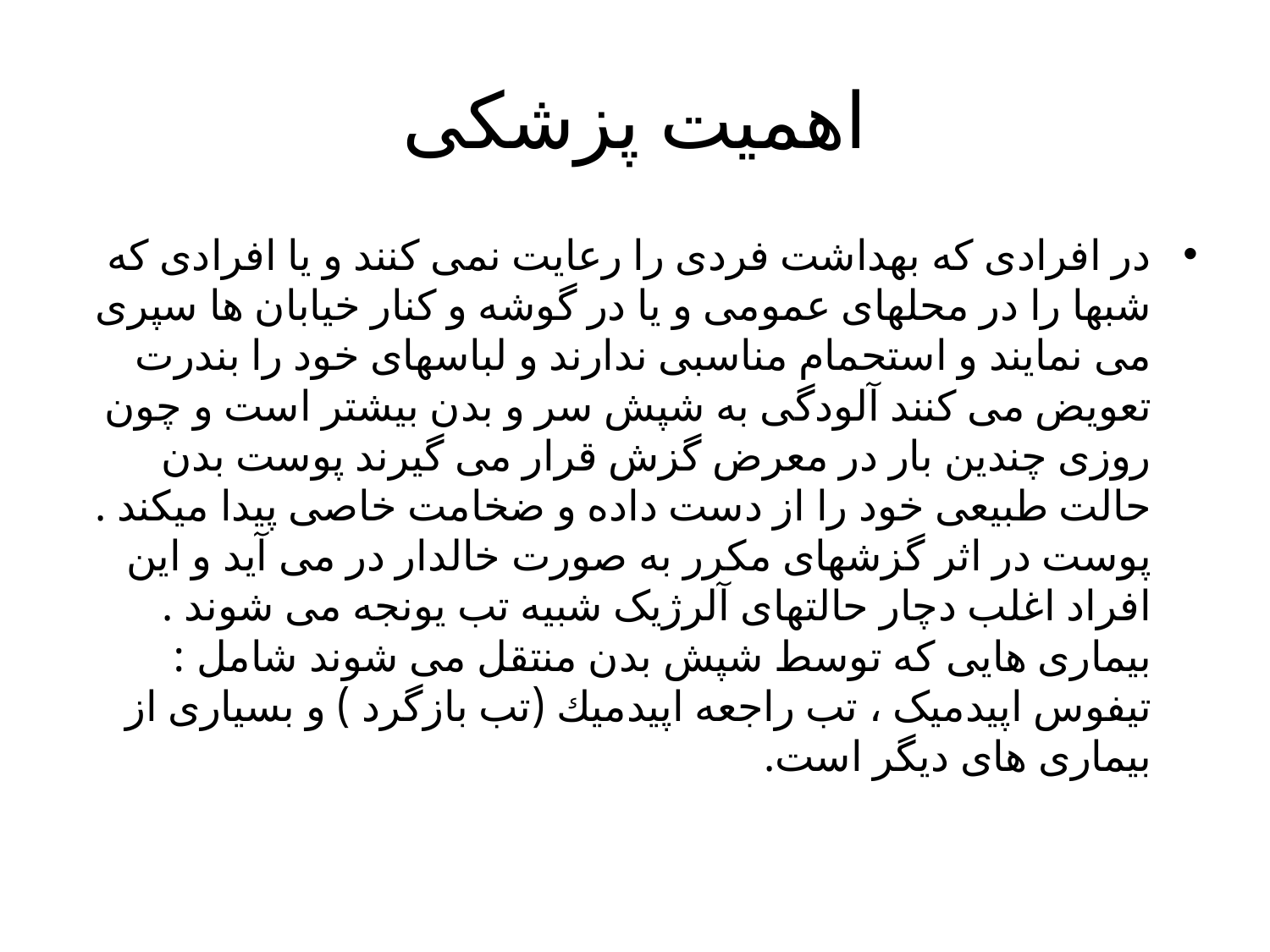

# اهمیت پزشکی
در افرادی که بهداشت فردی را رعایت نمی كنند و یا افرادی که شبها را در محلهای عمومی و یا در گوشه و کنار خیابان ها سپری می نمایند و استحمام مناسبی ندارند و لباسهای خود را بندرت تعویض می کنند آلودگی به شپش سر و بدن بیشتر است و چون روزی چندین بار در معرض گزش قرار می گیرند پوست بدن حالت طبیعی خود را از دست داده و ضخامت خاصی پیدا میکند . پوست در اثر گزشهای مکرر به صورت خالدار در می آید و این افراد اغلب دچار حالتهای آلرژیک شبیه تب یونجه می شوند .
بیماری هایی که توسط شپش بدن منتقل می شوند شامل : تیفوس اپیدمیک ، تب راجعه اپیدمیك (تب بازگرد ) و بسیاری از بیماری های دیگر است.